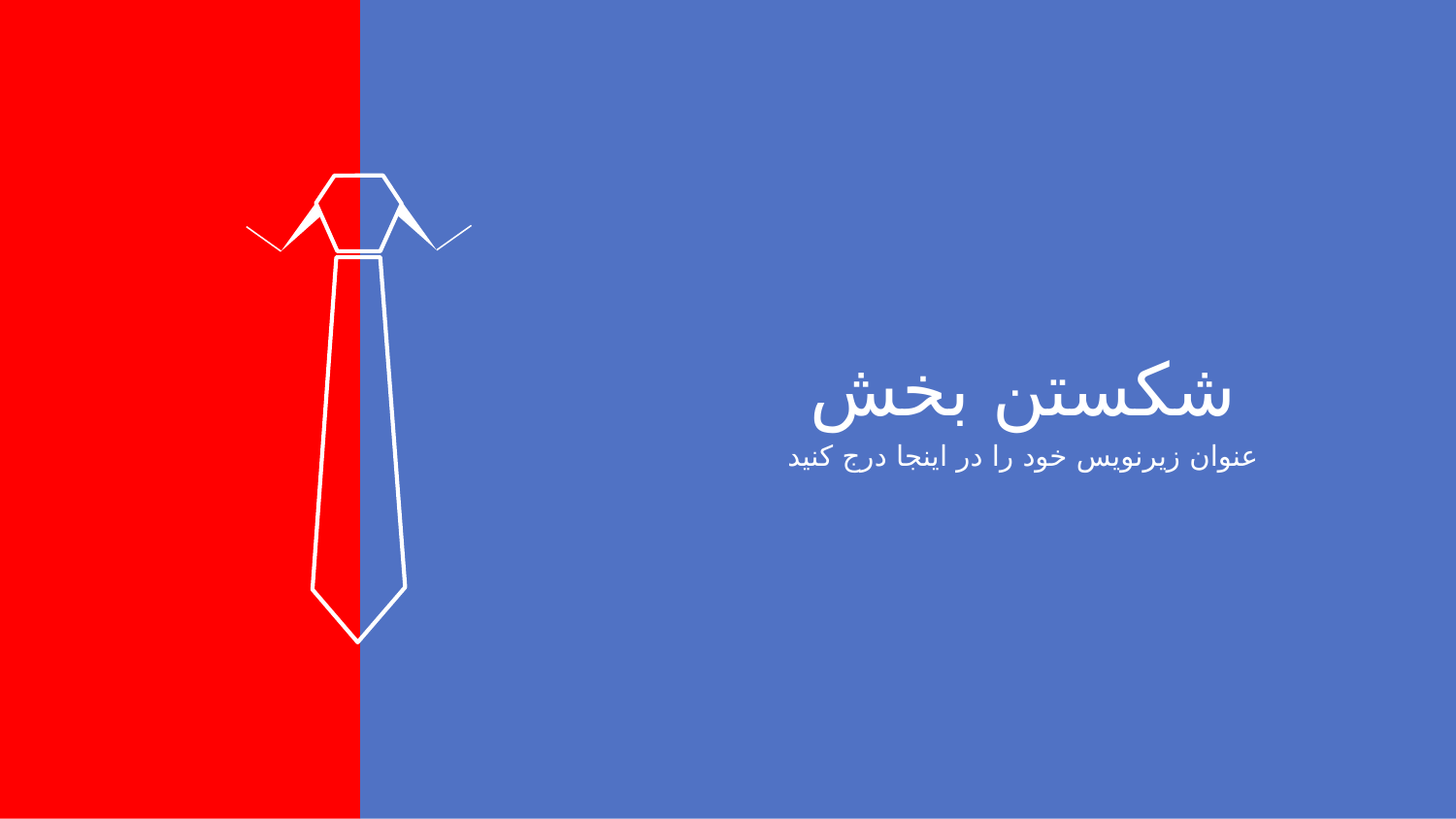

شکستن بخش
عنوان زیرنویس خود را در اینجا درج کنید